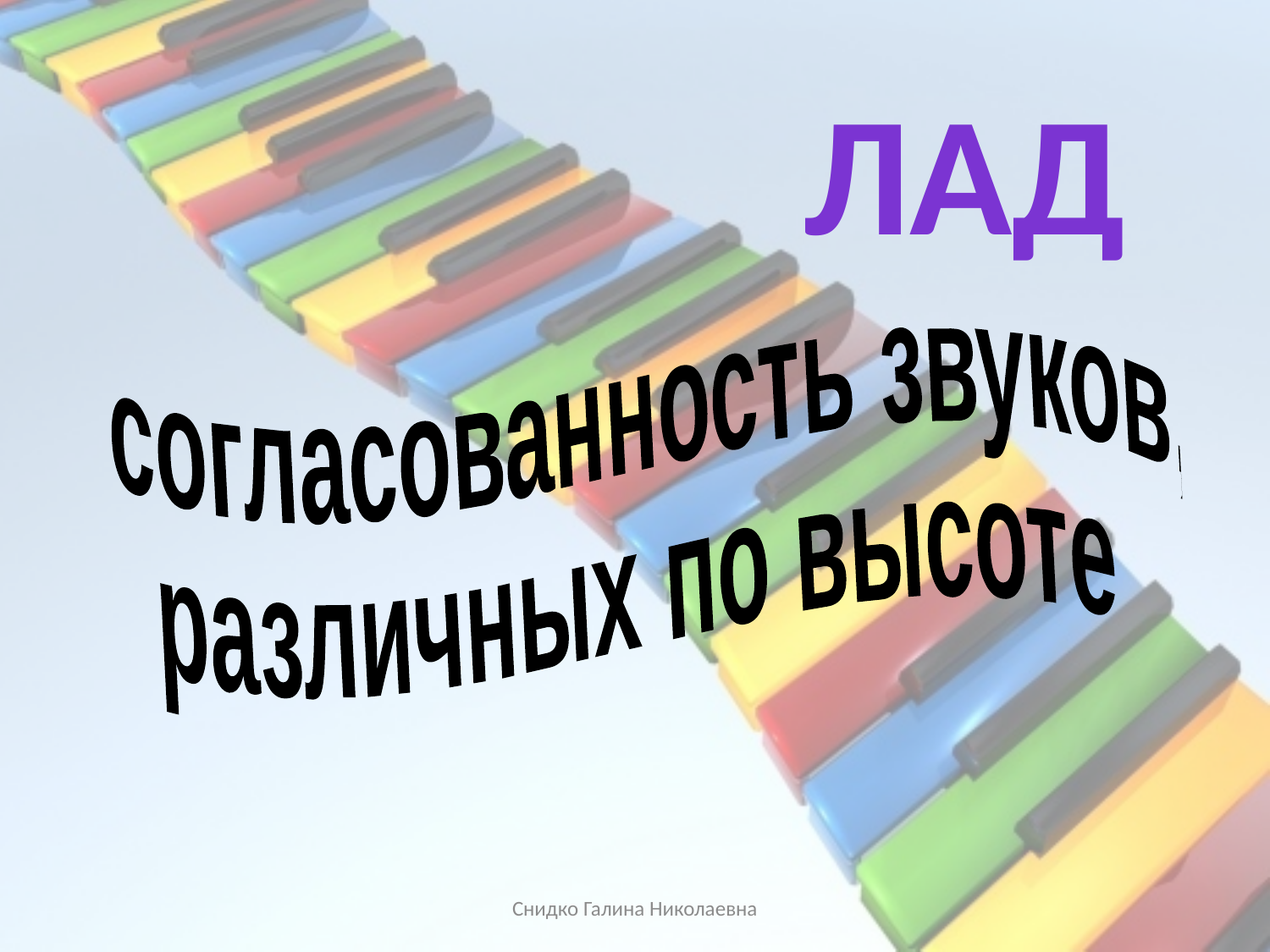

ЛАД
 согласованность звуков,
различных по высоте
Снидко Галина Николаевна